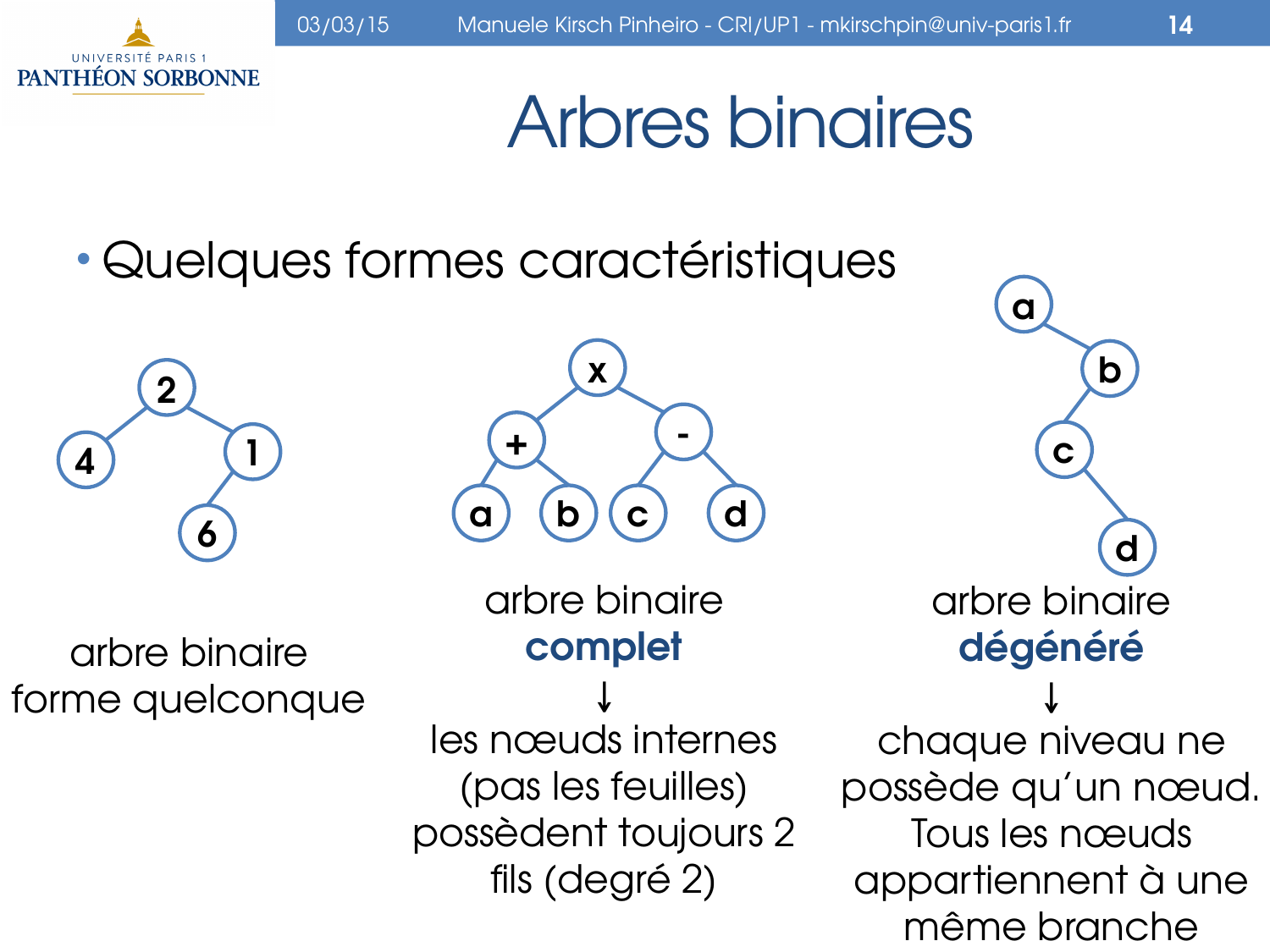

03/03/15
Manuele Kirsch Pinheiro - CRI/UP1 - mkirschpin@univ-paris1.fr
14
# Arbres binaires
Quelques formes caractéristiques
a
b
c
d
x
-
+
a
b
c
d
2
1
4
6
arbre binaire
complet
↓
les nœuds internes (pas les feuilles) possèdent toujours 2 fils (degré 2)
arbre binaire
dégénéré
↓
chaque niveau ne possède qu’un nœud.
Tous les nœuds appartiennent à une même branche
arbre binaire
forme quelconque